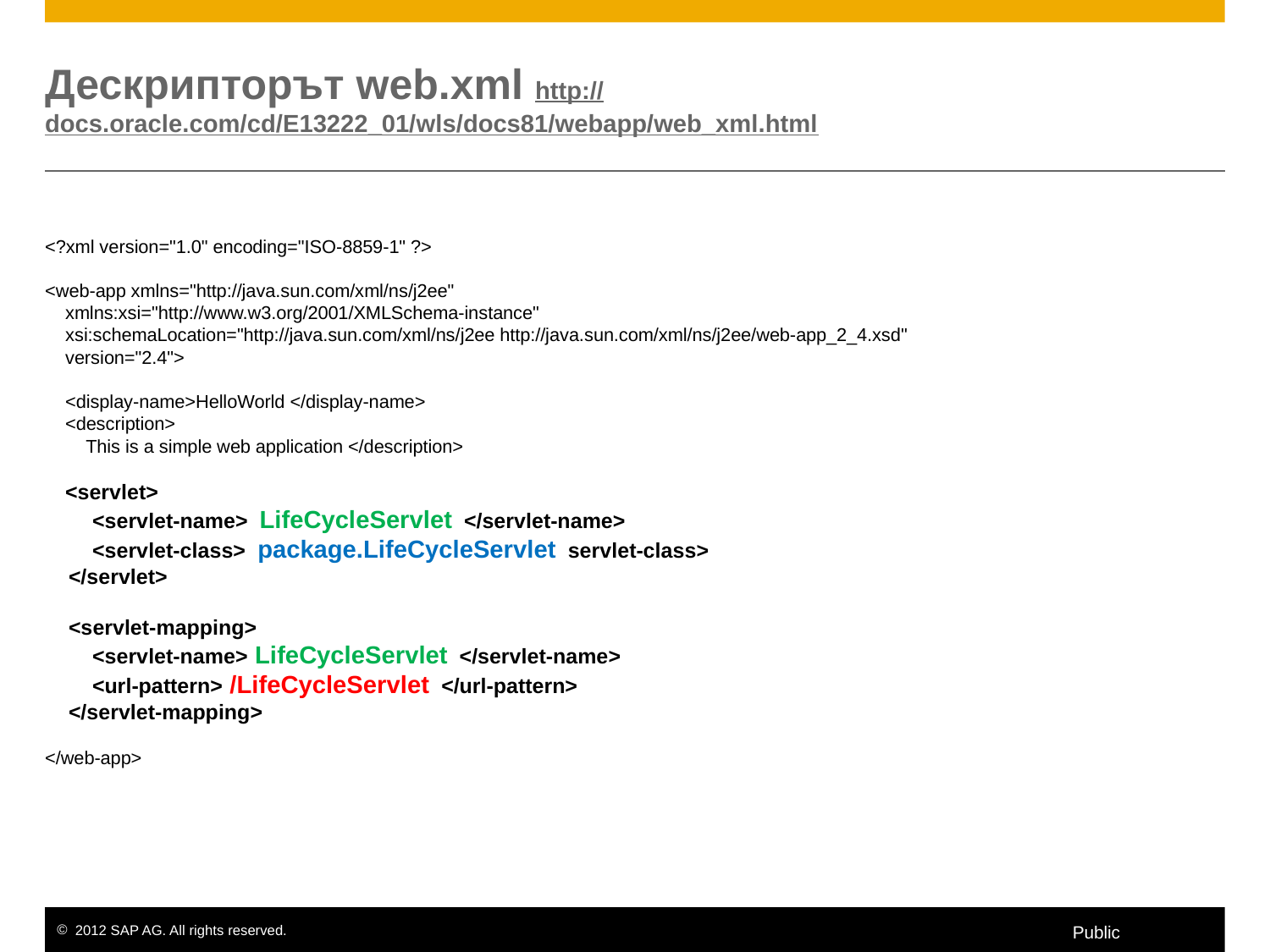

# Дескрипторът web.xml http://docs.oracle.com/cd/E13222_01/wls/docs81/webapp/web_xml.html
<?xml version="1.0" encoding="ISO-8859-1" ?>

<web-app xmlns="http://java.sun.com/xml/ns/j2ee"
    xmlns:xsi="http://www.w3.org/2001/XMLSchema-instance"
    xsi:schemaLocation="http://java.sun.com/xml/ns/j2ee http://java.sun.com/xml/ns/j2ee/web-app_2_4.xsd"
    version="2.4">

    <display-name>HelloWorld </display-name>
    <description>
        This is a simple web application </description>

    <servlet>
        <servlet-name> LifeCycleServlet </servlet-name>
        <servlet-class>  package.LifeCycleServlet servlet-class>
    </servlet>

    <servlet-mapping>
        <servlet-name> LifeCycleServlet </servlet-name>
        <url-pattern> /LifeCycleServlet </url-pattern>
    </servlet-mapping>

</web-app>